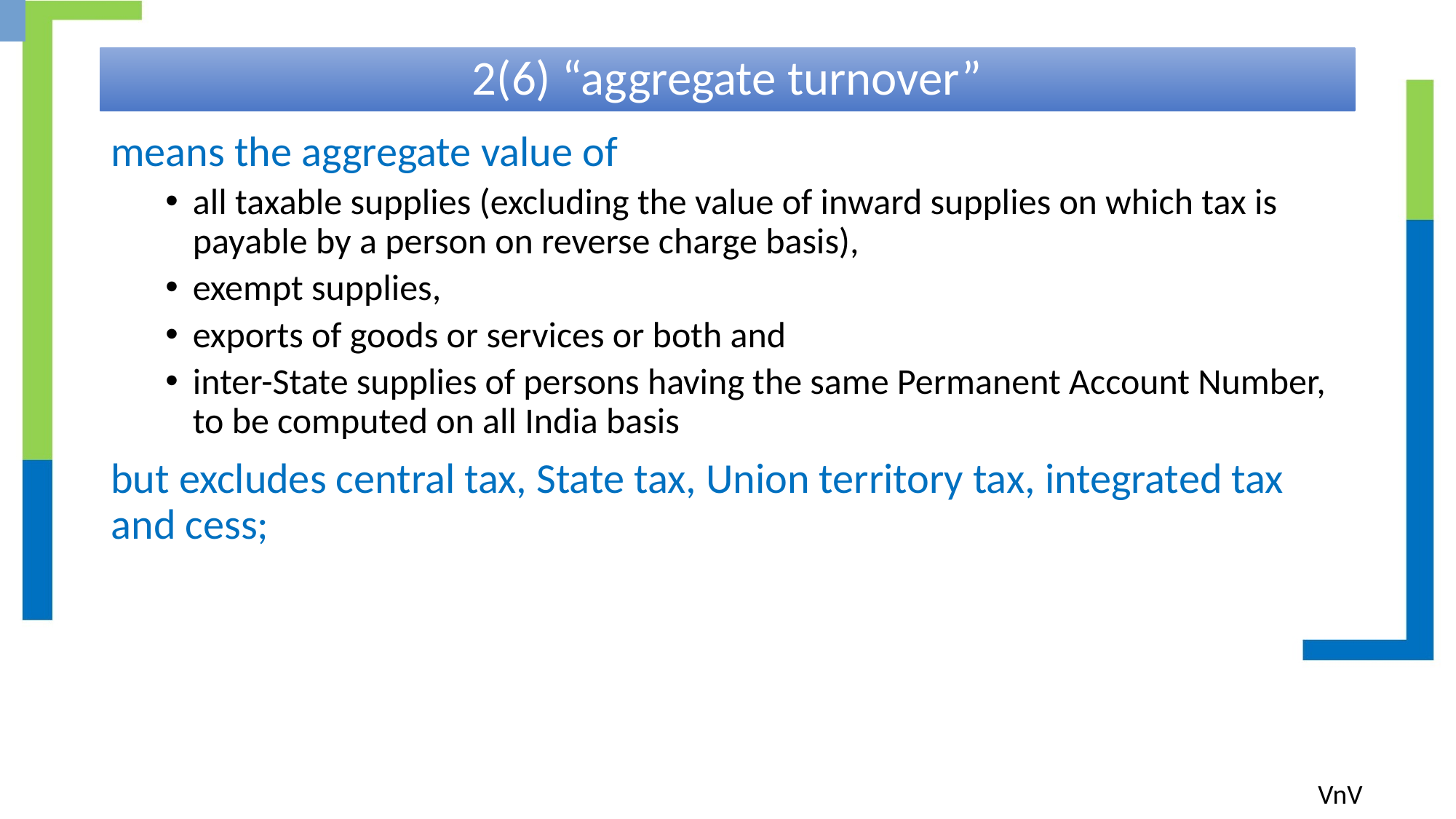

# 2(6) “aggregate turnover”
means the aggregate value of
all taxable supplies (excluding the value of inward supplies on which tax is payable by a person on reverse charge basis),
exempt supplies,
exports of goods or services or both and
inter-State supplies of persons having the same Permanent Account Number, to be computed on all India basis
but excludes central tax, State tax, Union territory tax, integrated tax and cess;